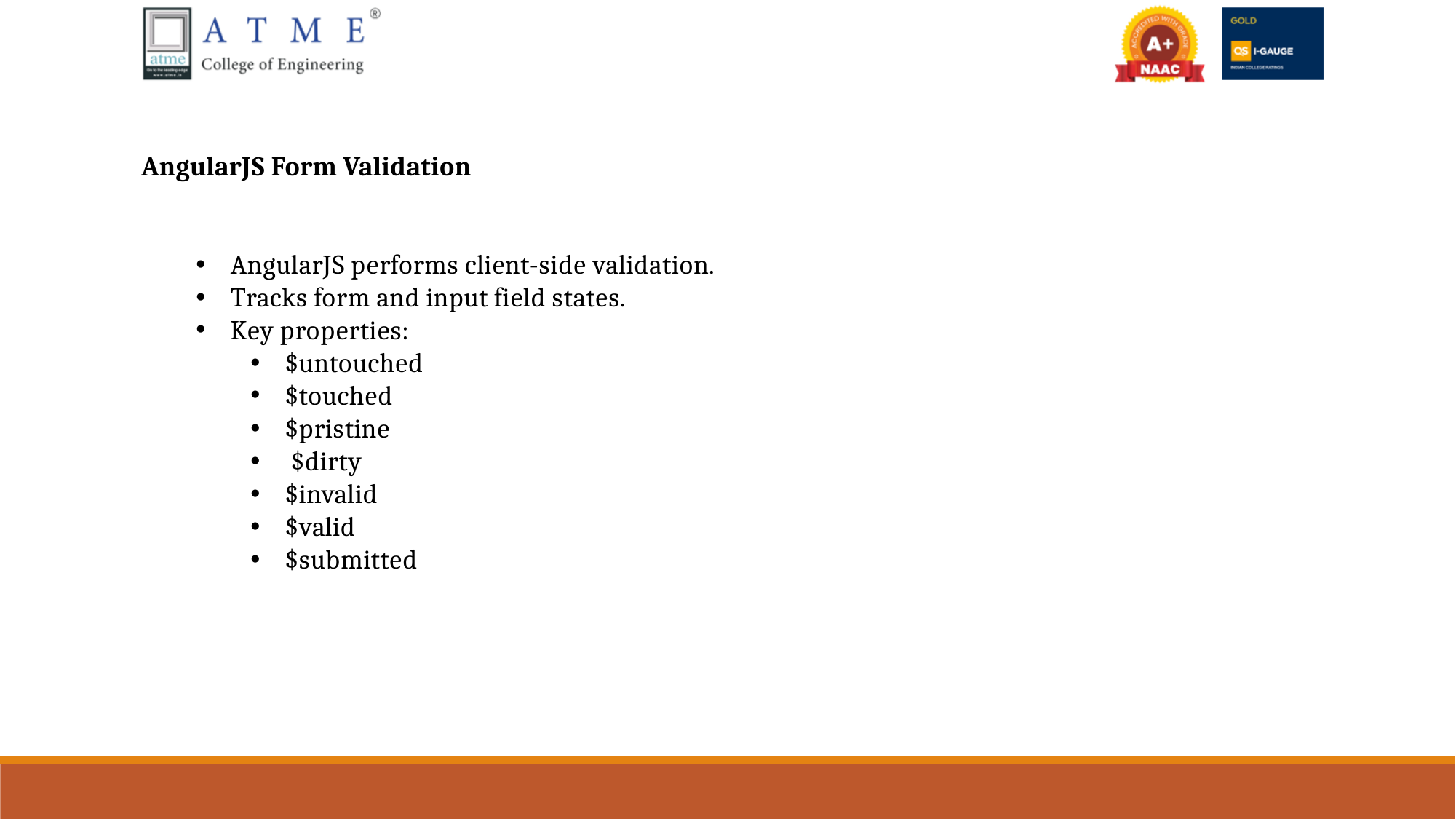

AngularJS Form Validation

AngularJS performs client-side validation.
Tracks form and input field states.
Key properties:
$untouched
$touched
$pristine
 $dirty
$invalid
$valid
$submitted